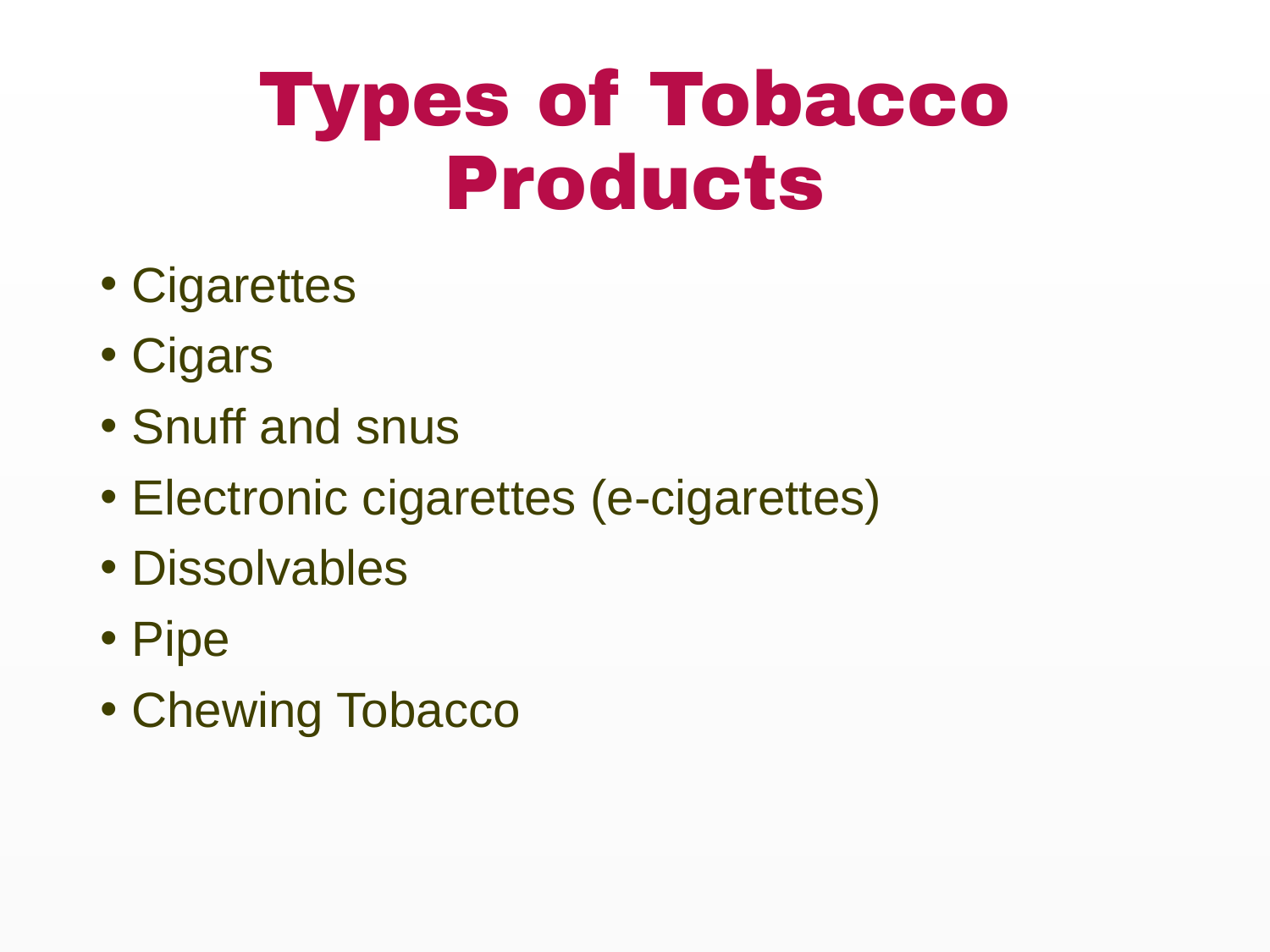

# Types of Tobacco Products
Cigarettes
Cigars
Snuff and snus
Electronic cigarettes (e-cigarettes)
Dissolvables
Pipe
Chewing Tobacco